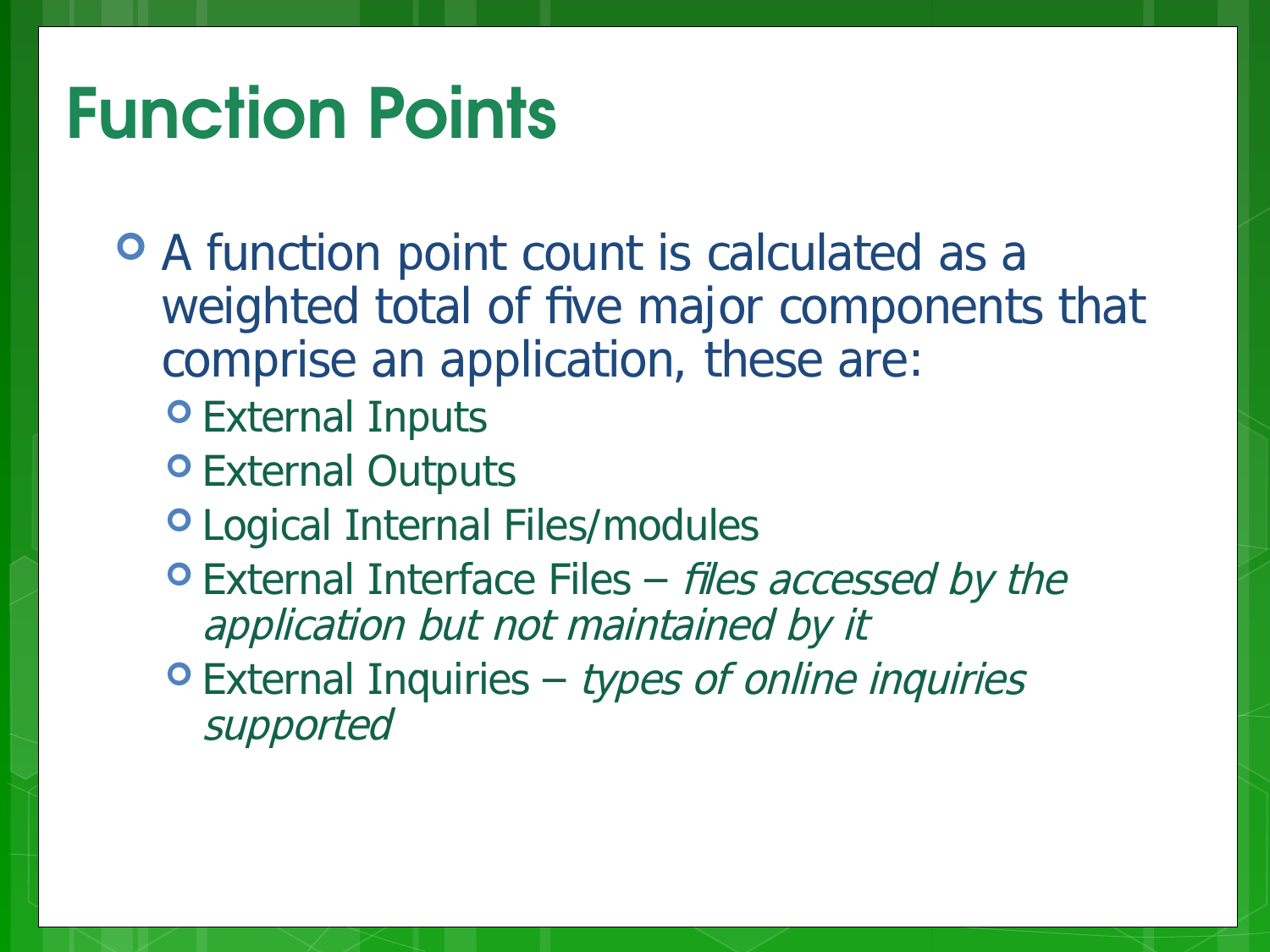

# Function Points
A function point count is calculated as a weighted total of five major components that comprise an application, these are:
External Inputs
External Outputs
Logical Internal Files/modules
External Interface Files – files accessed by the application but not maintained by it
External Inquiries – types of online inquiries supported